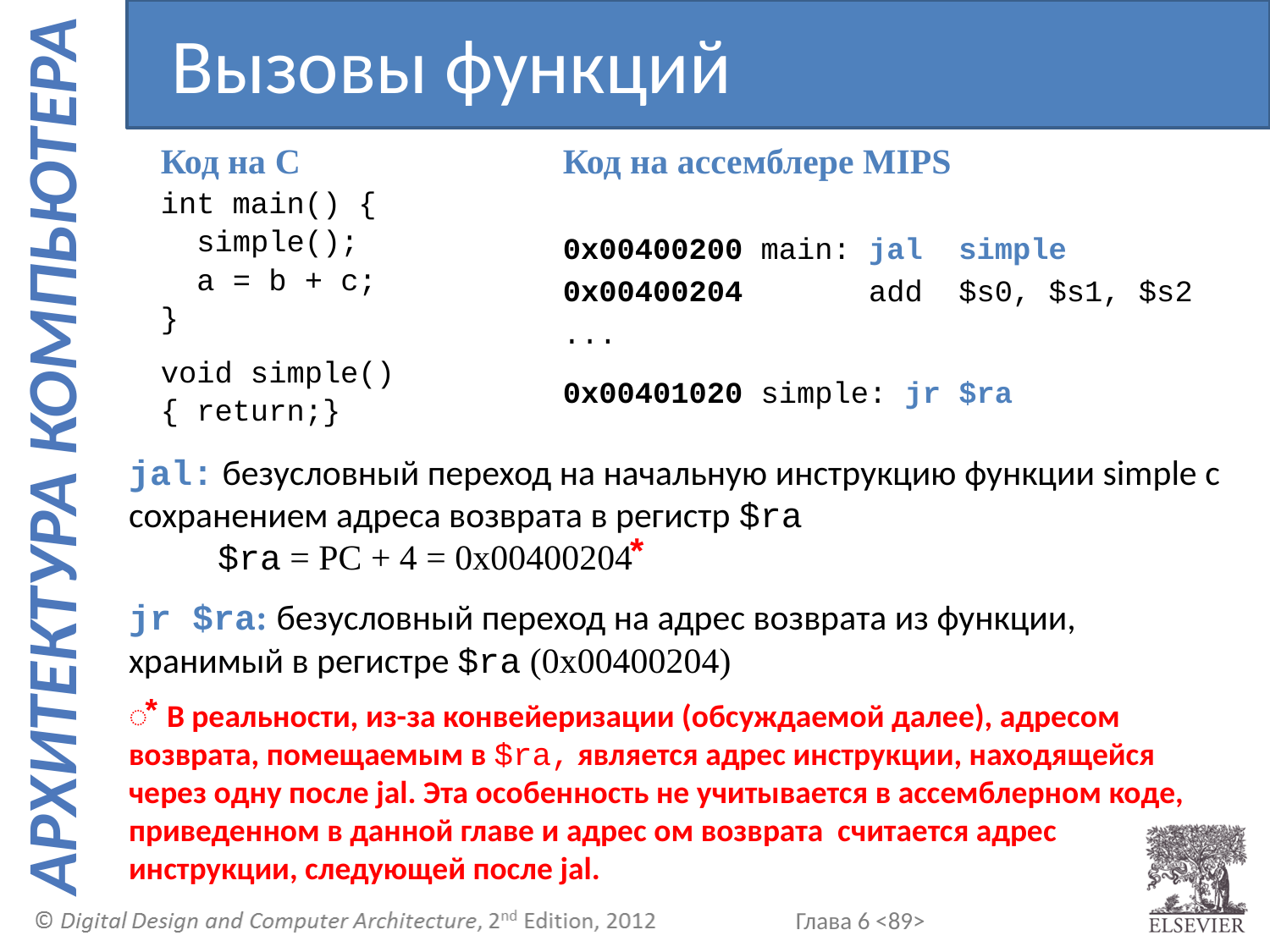

Вызовы функций
Код на C
int main() {
  simple();
  a = b + c;
}

void simple()
{ return;}
Код на ассемблере MIPS

0x00400200 main: jal  simple
0x00400204       add  $s0, $s1, $s2
...

0x00401020 simple: jr $ra
jal: безусловный переход на начальную инструкцию функции simple с сохранением адреса возврата в регистр $ra
          $ra = PC + 4 = 0x00400204⃰
jr $ra: безусловный переход на адрес возврата из функции, хранимый в регистре $ra (0x00400204)
⃰ В реальности, из-за конвейеризации (обсуждаемой далее), адресом возврата, помещаемым в $ra, является адрес инструкции, находящейся через одну после jal. Эта особенность не учитывается в ассемблерном коде, приведенном в данной главе и адрес ом возврата  считается адрес  инструкции, следующей после jal.